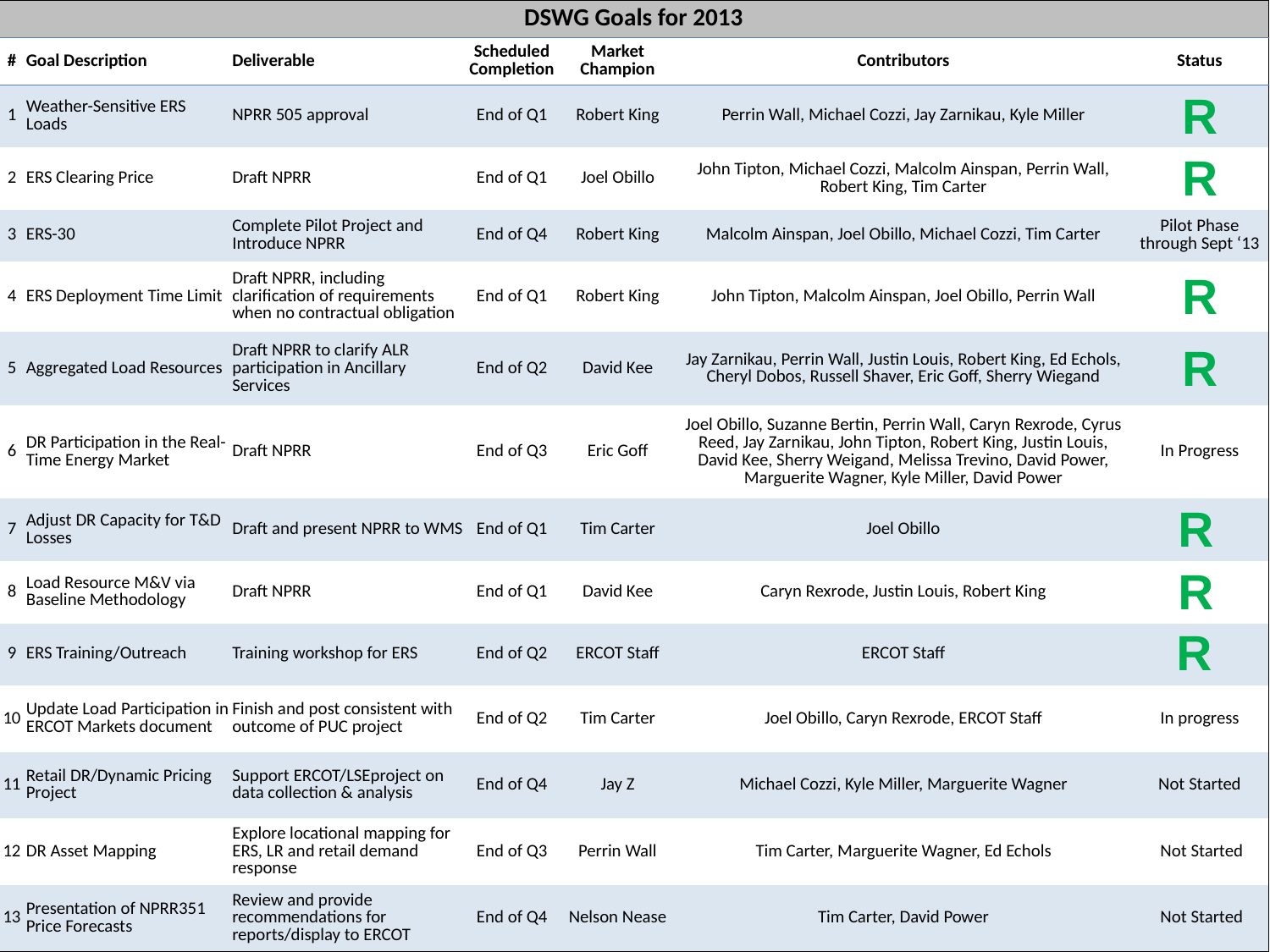

| DSWG Goals for 2013 |  |  |  |  |  |  |
| --- | --- | --- | --- | --- | --- | --- |
| # | Goal Description | Deliverable | Scheduled Completion | Market Champion | Contributors | Status |
| 1 | Weather-Sensitive ERS Loads | NPRR 505 approval | End of Q1 | Robert King | Perrin Wall, Michael Cozzi, Jay Zarnikau, Kyle Miller | R |
| 2 | ERS Clearing Price | Draft NPRR | End of Q1 | Joel Obillo | John Tipton, Michael Cozzi, Malcolm Ainspan, Perrin Wall, Robert King, Tim Carter | R |
| 3 | ERS-30 | Complete Pilot Project and Introduce NPRR | End of Q4 | Robert King | Malcolm Ainspan, Joel Obillo, Michael Cozzi, Tim Carter | Pilot Phase through Sept ‘13 |
| 4 | ERS Deployment Time Limit | Draft NPRR, including clarification of requirements when no contractual obligation | End of Q1 | Robert King | John Tipton, Malcolm Ainspan, Joel Obillo, Perrin Wall | R |
| 5 | Aggregated Load Resources | Draft NPRR to clarify ALR participation in Ancillary Services | End of Q2 | David Kee | Jay Zarnikau, Perrin Wall, Justin Louis, Robert King, Ed Echols, Cheryl Dobos, Russell Shaver, Eric Goff, Sherry Wiegand | R |
| 6 | DR Participation in the Real-Time Energy Market | Draft NPRR | End of Q3 | Eric Goff | Joel Obillo, Suzanne Bertin, Perrin Wall, Caryn Rexrode, Cyrus Reed, Jay Zarnikau, John Tipton, Robert King, Justin Louis, David Kee, Sherry Weigand, Melissa Trevino, David Power, Marguerite Wagner, Kyle Miller, David Power | In Progress |
| 7 | Adjust DR Capacity for T&D Losses | Draft and present NPRR to WMS | End of Q1 | Tim Carter | Joel Obillo | R |
| 8 | Load Resource M&V via Baseline Methodology | Draft NPRR | End of Q1 | David Kee | Caryn Rexrode, Justin Louis, Robert King | R |
| 9 | ERS Training/Outreach | Training workshop for ERS | End of Q2 | ERCOT Staff | ERCOT Staff | R |
| 10 | Update Load Participation in ERCOT Markets document | Finish and post consistent with outcome of PUC project | End of Q2 | Tim Carter | Joel Obillo, Caryn Rexrode, ERCOT Staff | In progress |
| 11 | Retail DR/Dynamic Pricing Project | Support ERCOT/LSEproject on data collection & analysis | End of Q4 | Jay Z | Michael Cozzi, Kyle Miller, Marguerite Wagner | Not Started |
| 12 | DR Asset Mapping | Explore locational mapping for ERS, LR and retail demand response | End of Q3 | Perrin Wall | Tim Carter, Marguerite Wagner, Ed Echols | Not Started |
| 13 | Presentation of NPRR351 Price Forecasts | Review and provide recommendations for reports/display to ERCOT | End of Q4 | Nelson Nease | Tim Carter, David Power | Not Started |

2